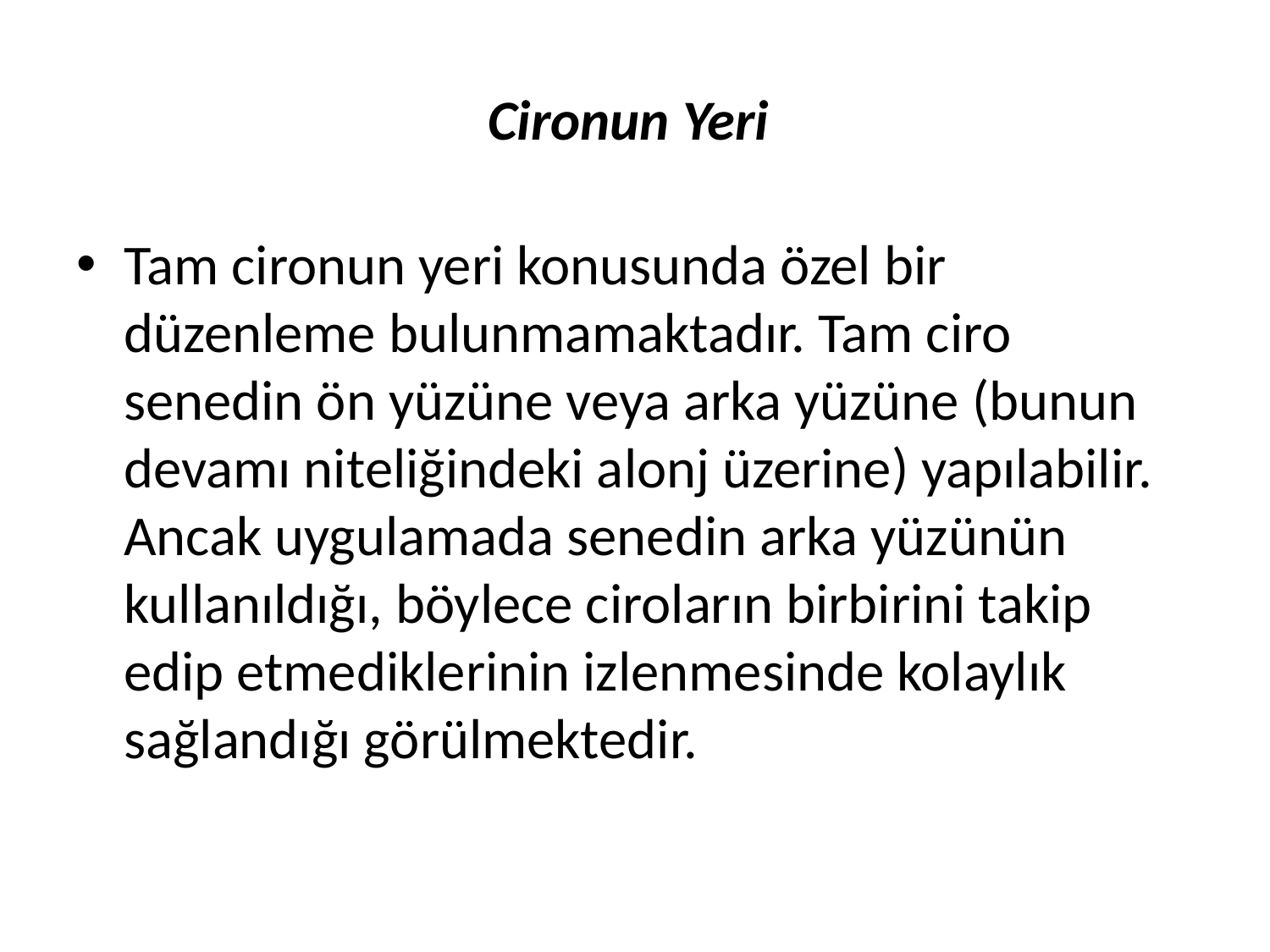

# Cironun Yeri
Tam cironun yeri konusunda özel bir düzenleme bulunmamaktadır. Tam ciro senedin ön yüzüne veya arka yüzüne (bunun devamı niteliğindeki alonj üzerine) yapılabilir. Ancak uygulamada senedin arka yüzünün kullanıldığı, böylece ciroların birbirini takip edip etmediklerinin izlenmesinde kolaylık sağlandığı görülmektedir.